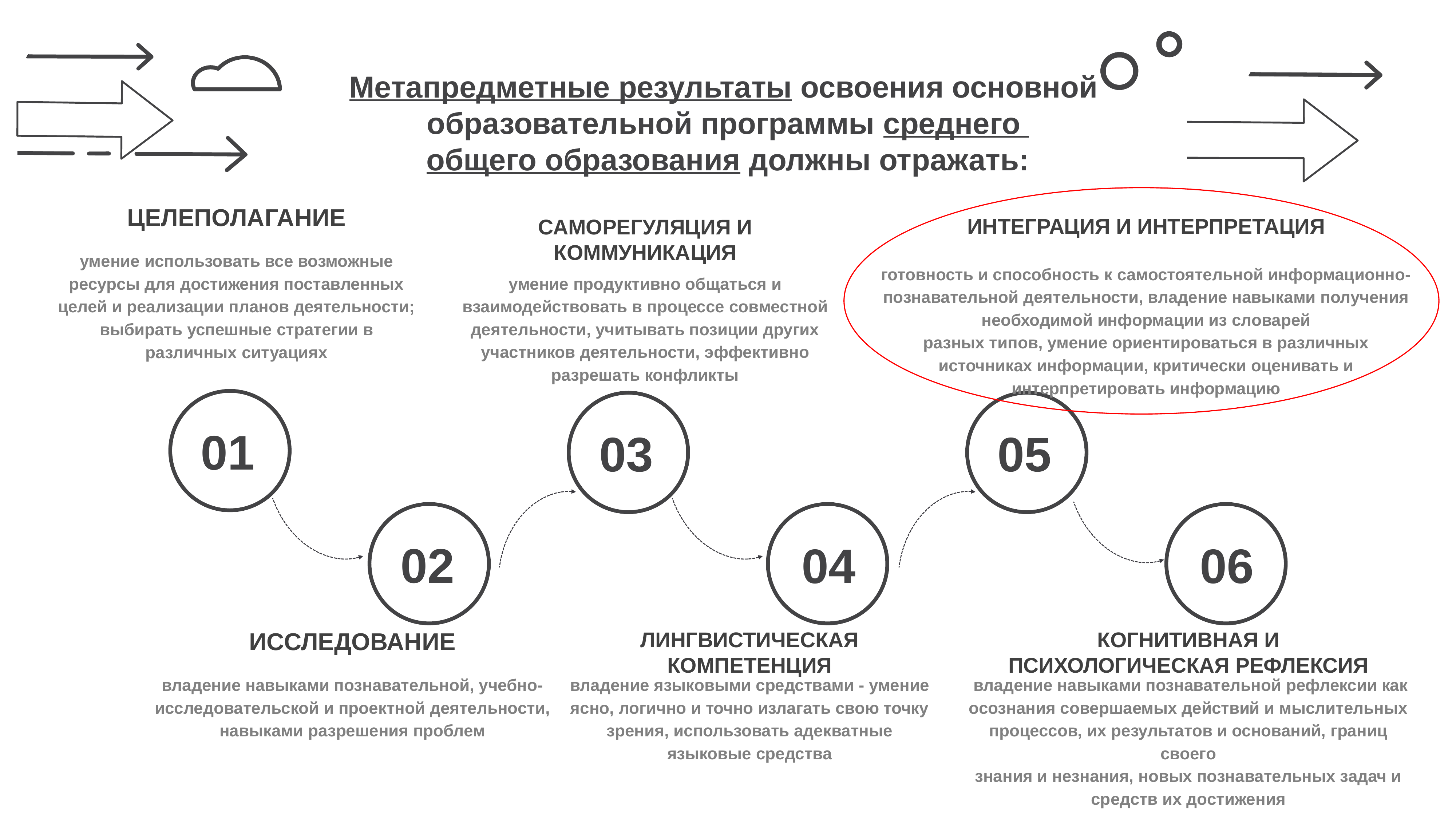

Метапредметные результаты освоения основной
образовательной программы среднего
общего образования должны отражать:

ЦЕЛЕПОЛАГАНИЕ
умение использовать все возможные ресурсы для достижения поставленных целей и реализации планов деятельности; выбирать успешные стратегии в
различных ситуациях
ИНТЕГРАЦИЯ И ИНТЕРПРЕТАЦИЯ
готовность и способность к самостоятельной информационно-познавательной деятельности, владение навыками получения необходимой информации из словарей
разных типов, умение ориентироваться в различных источниках информации, критически оценивать и интерпретировать информацию
САМОРЕГУЛЯЦИЯ И КОММУНИКАЦИЯ
умение продуктивно общаться и взаимодействовать в процессе совместной деятельности, учитывать позиции других участников деятельности, эффективно
разрешать конфликты

01
03
05

02
04
06
ИССЛЕДОВАНИЕ
владение навыками познавательной, учебно-исследовательской и проектной деятельности, навыками разрешения проблем
КОГНИТИВНАЯ И ПСИХОЛОГИЧЕСКАЯ РЕФЛЕКСИЯ
 владение навыками познавательной рефлексии как осознания совершаемых действий и мыслительных процессов, их результатов и оснований, границ своего
знания и незнания, новых познавательных задач и средств их достижения
ЛИНГВИСТИЧЕСКАЯ КОМПЕТЕНЦИЯ
владение языковыми средствами - умение ясно, логично и точно излагать свою точку зрения, использовать адекватные языковые средства